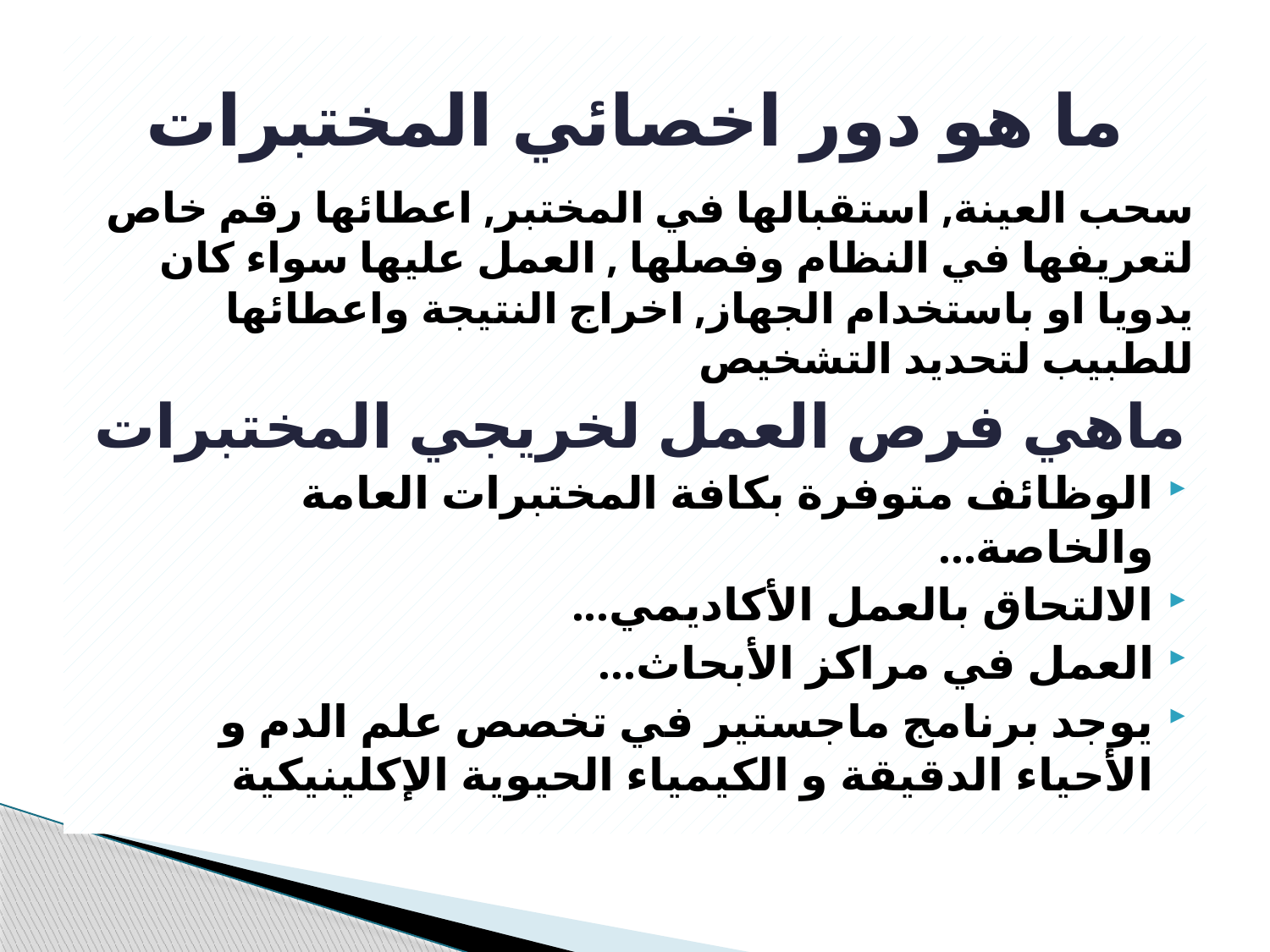

سحب العينة, استقبالها في المختبر, اعطائها رقم خاص لتعريفها في النظام وفصلها , العمل عليها سواء كان يدويا او باستخدام الجهاز, اخراج النتيجة واعطائها للطبيب لتحديد التشخيص
ماهي فرص العمل لخريجي المختبرات
الوظائف متوفرة بكافة المختبرات العامة والخاصة...
الالتحاق بالعمل الأكاديمي...
العمل في مراكز الأبحاث...
يوجد برنامج ماجستير في تخصص علم الدم و الأحياء الدقيقة و الكيمياء الحيوية الإكلينيكية
# ما هو دور اخصائي المختبرات